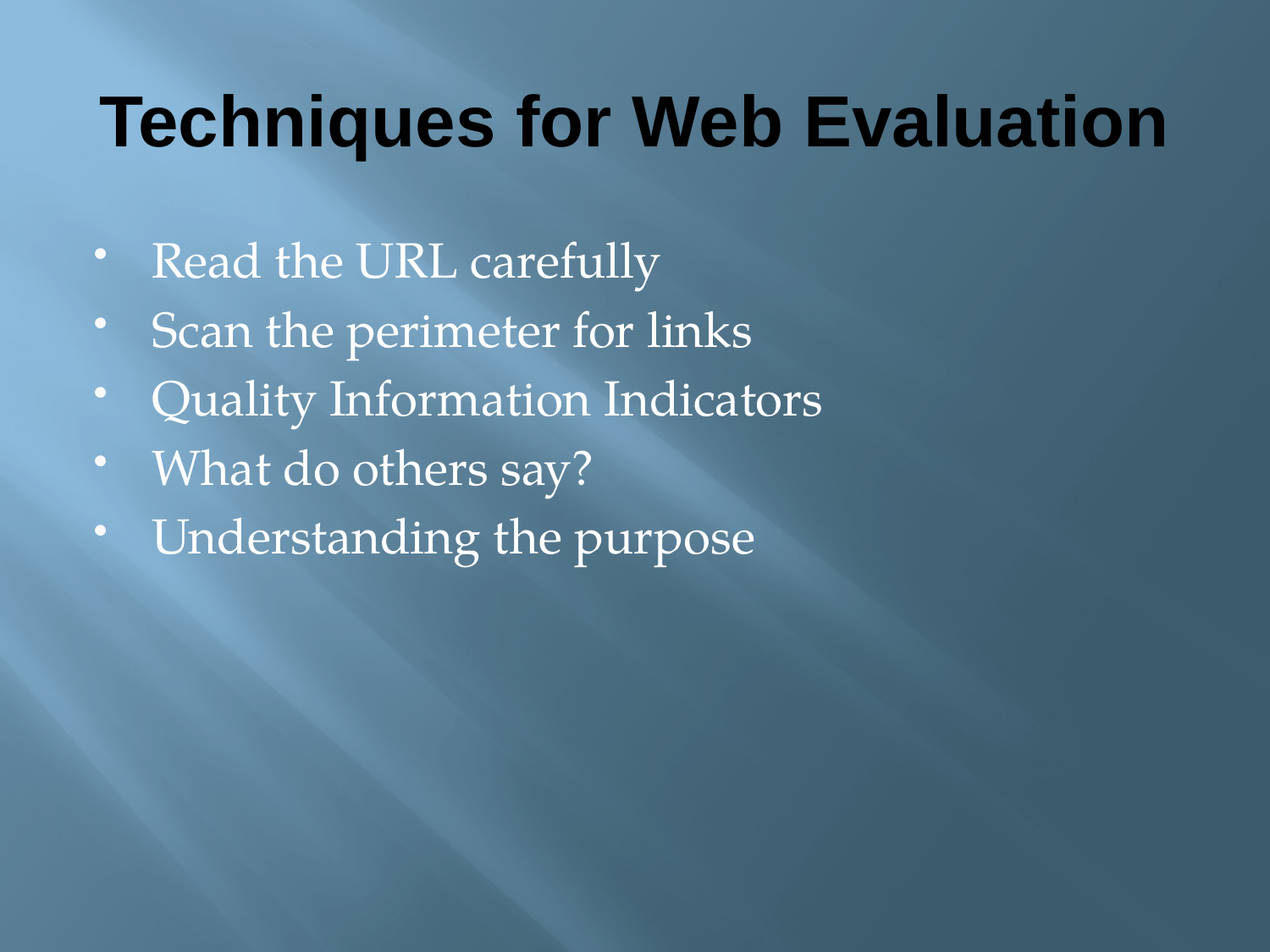

# Techniques for Web Evaluation
Read the URL carefully
Scan the perimeter for links
Quality Information Indicators
What do others say?
Understanding the purpose